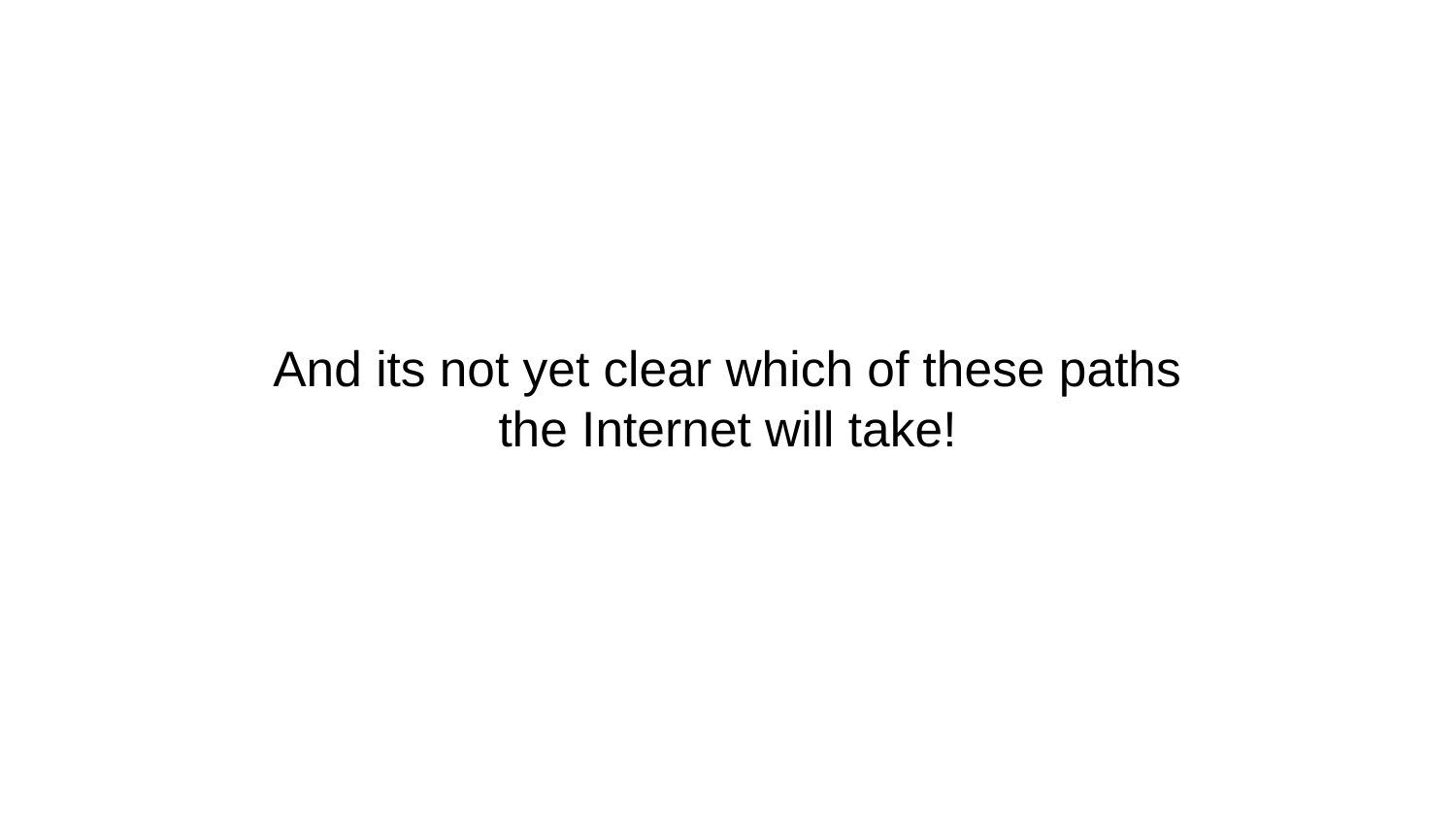

# And its not yet clear which of these paths the Internet will take!